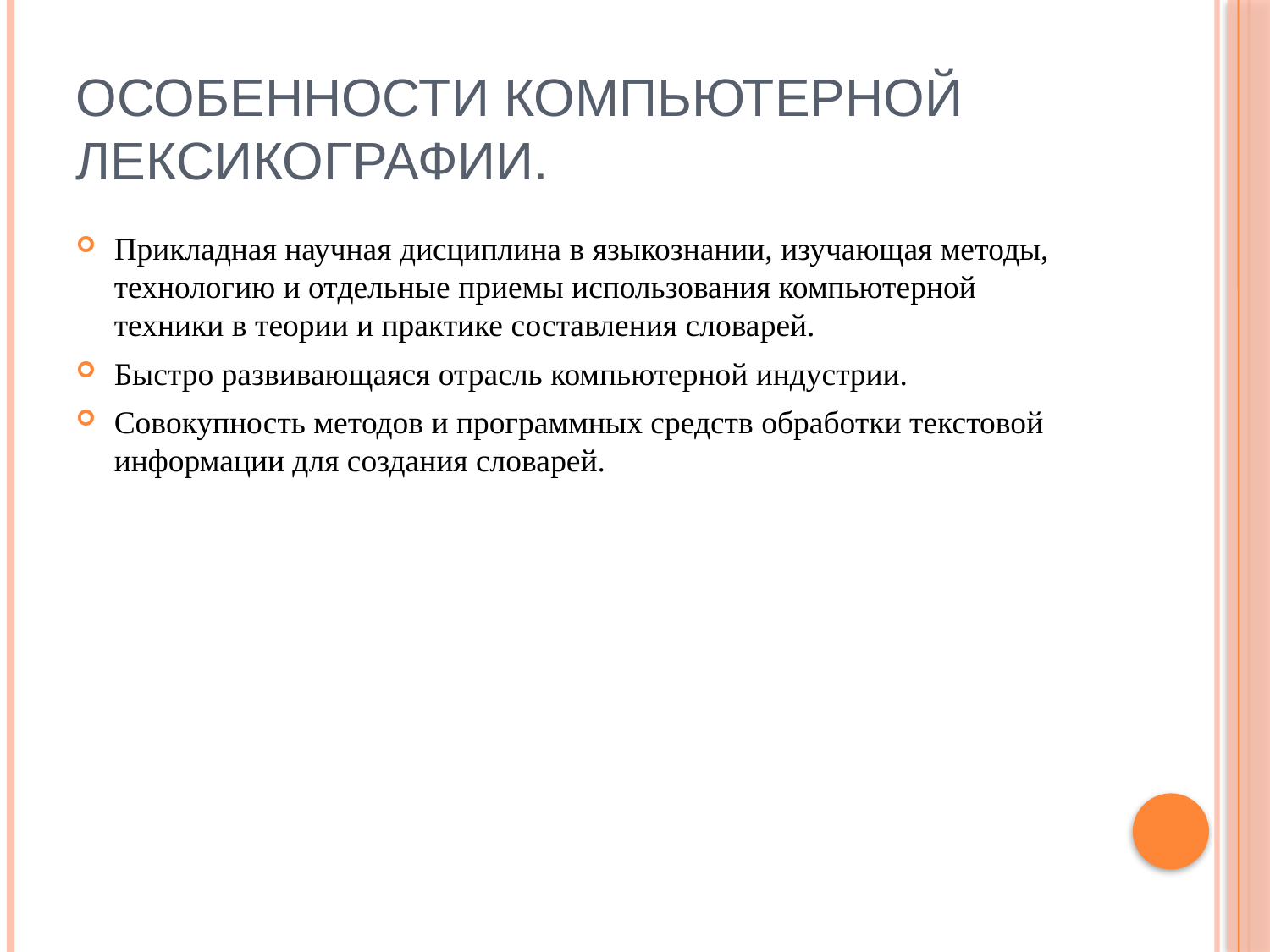

# Особенности компьютерной лексикографии.
Прикладная научная дисциплина в языкознании, изучающая методы, технологию и отдельные приемы использования компьютерной техники в теории и практике составления словарей.
Быстро развивающаяся отрасль компьютерной индустрии.
Совокупность методов и программных средств обработки текстовой информации для создания словарей.